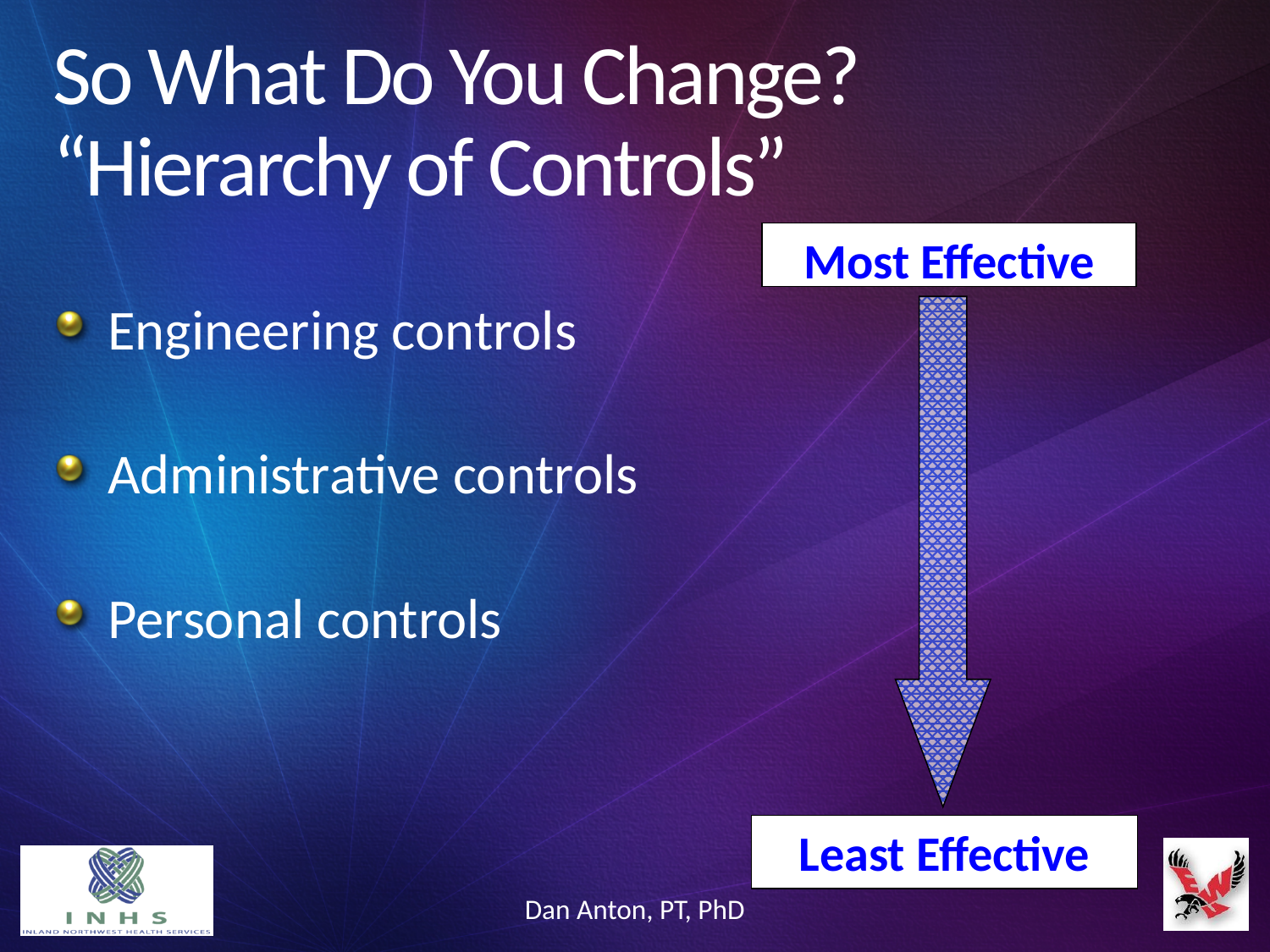

# So What Do You Change? “Hierarchy of Controls”

Engineering controls

Administrative controls

Personal controls
Most Effective

Least Effective
Dan Anton, PT, PhD